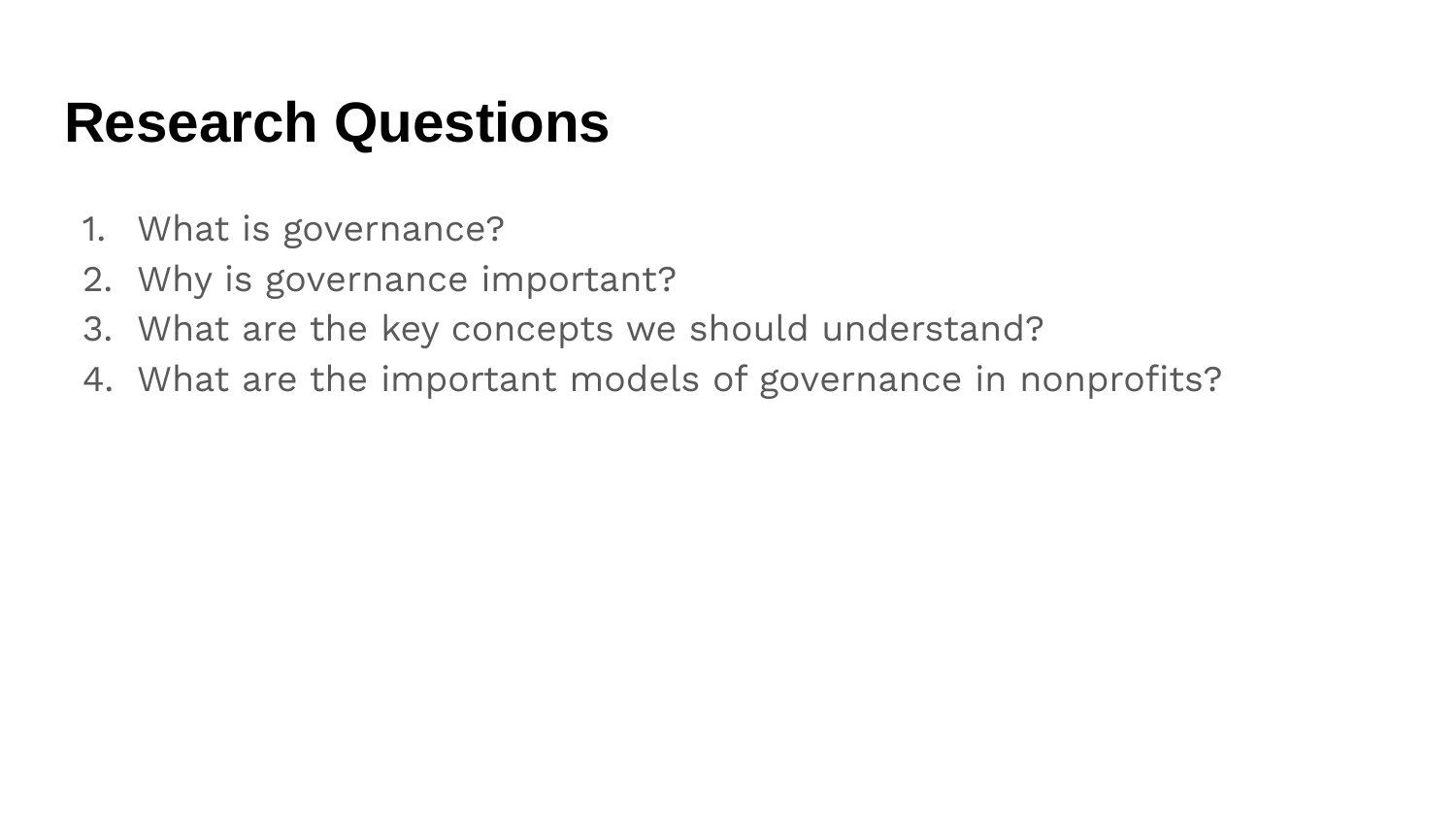

# Research Questions
What is governance?
Why is governance important?
What are the key concepts we should understand?
What are the important models of governance in nonprofits?